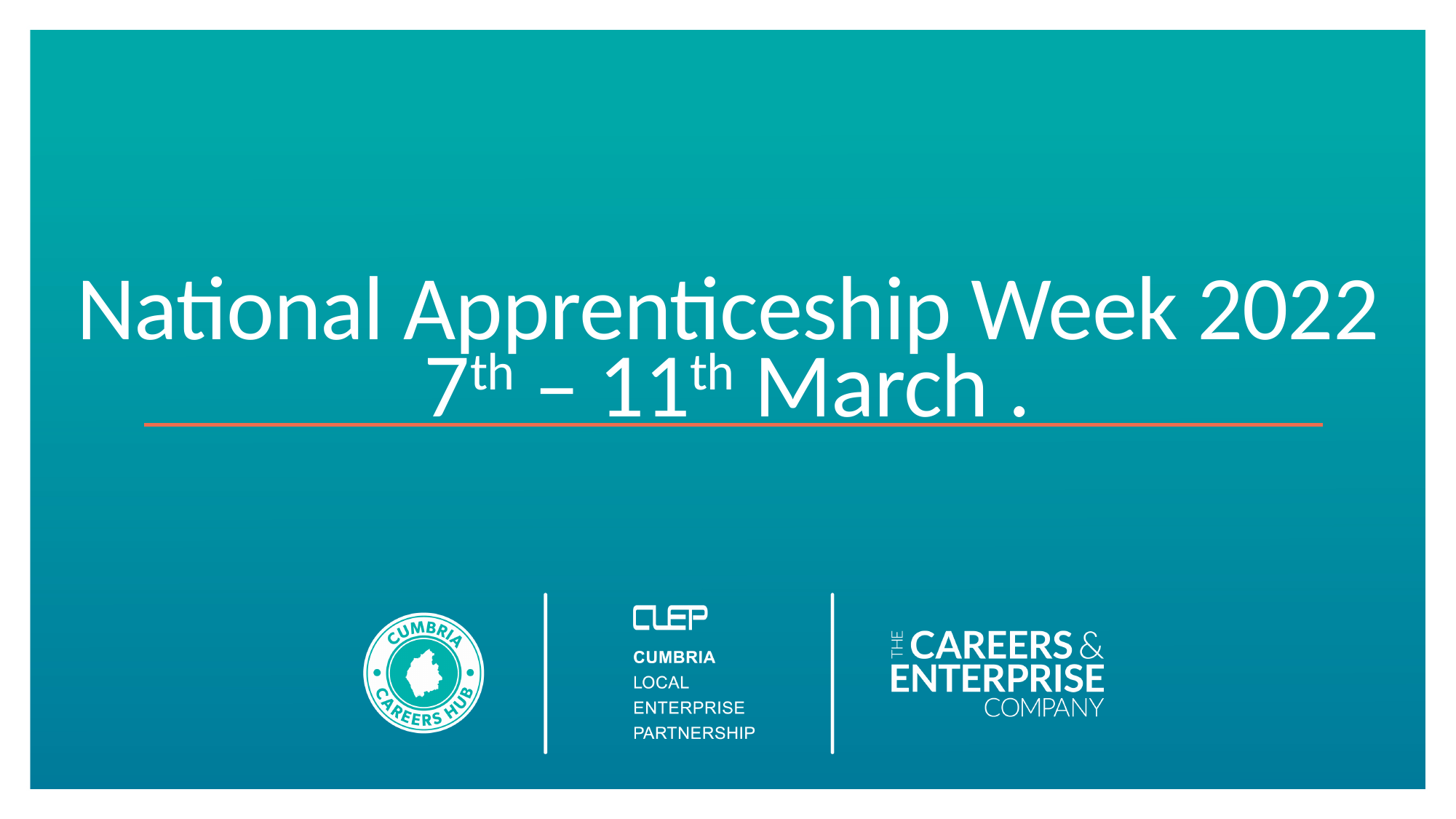

# National Apprenticeship Week 2022 7th – 11th March .